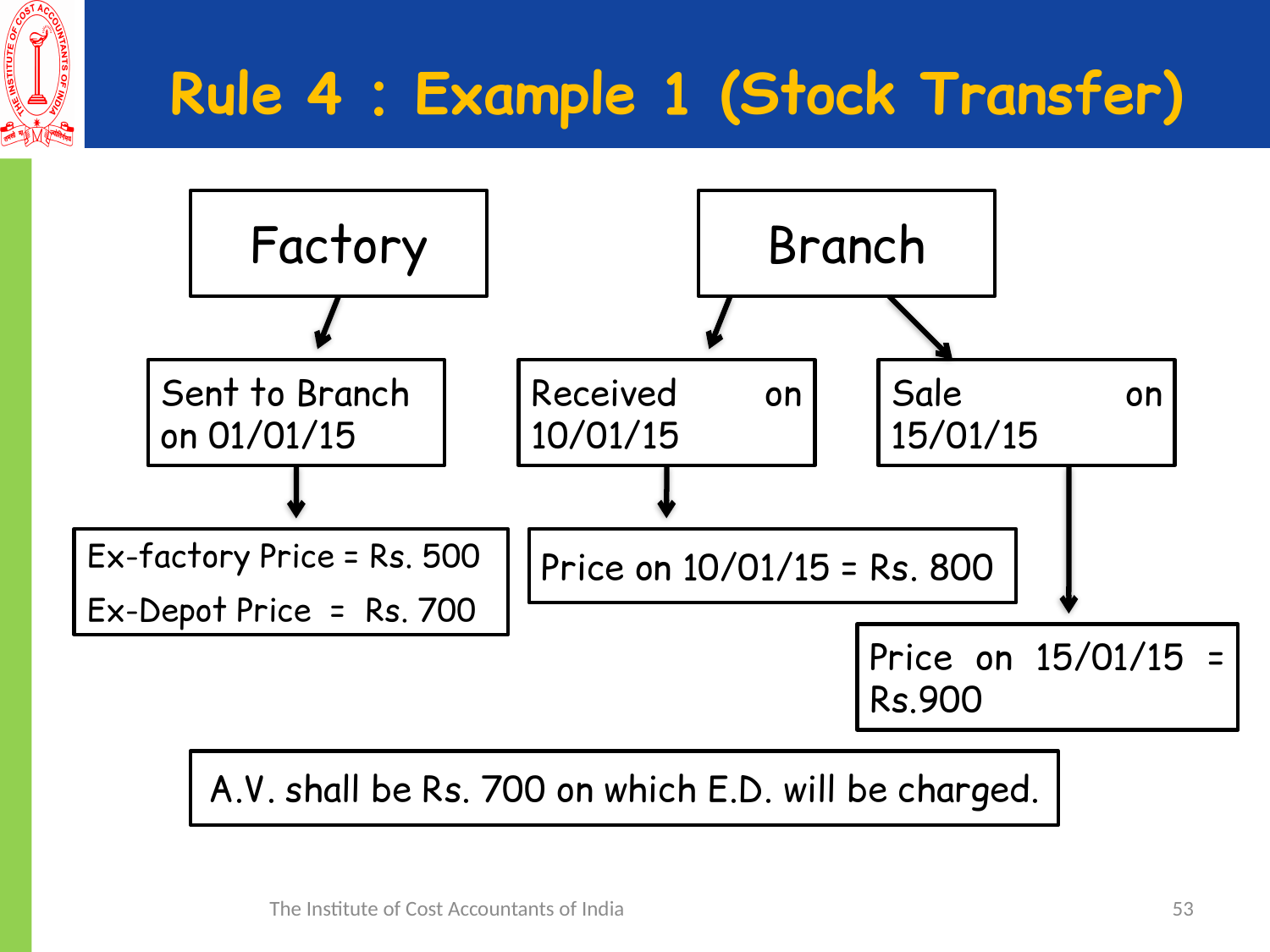

# Rule 4 : Example 1 (Stock Transfer)
Factory
Branch
Sent to Branch on 01/01/15
Received on 10/01/15
Sale on 15/01/15
Ex-factory Price = Rs. 500
Ex-Depot Price  =  Rs. 700
Price on 10/01/15 = Rs. 800
Price on 15/01/15 = Rs.900
A.V. shall be Rs. 700 on which E.D. will be charged.
The Institute of Cost Accountants of India
53